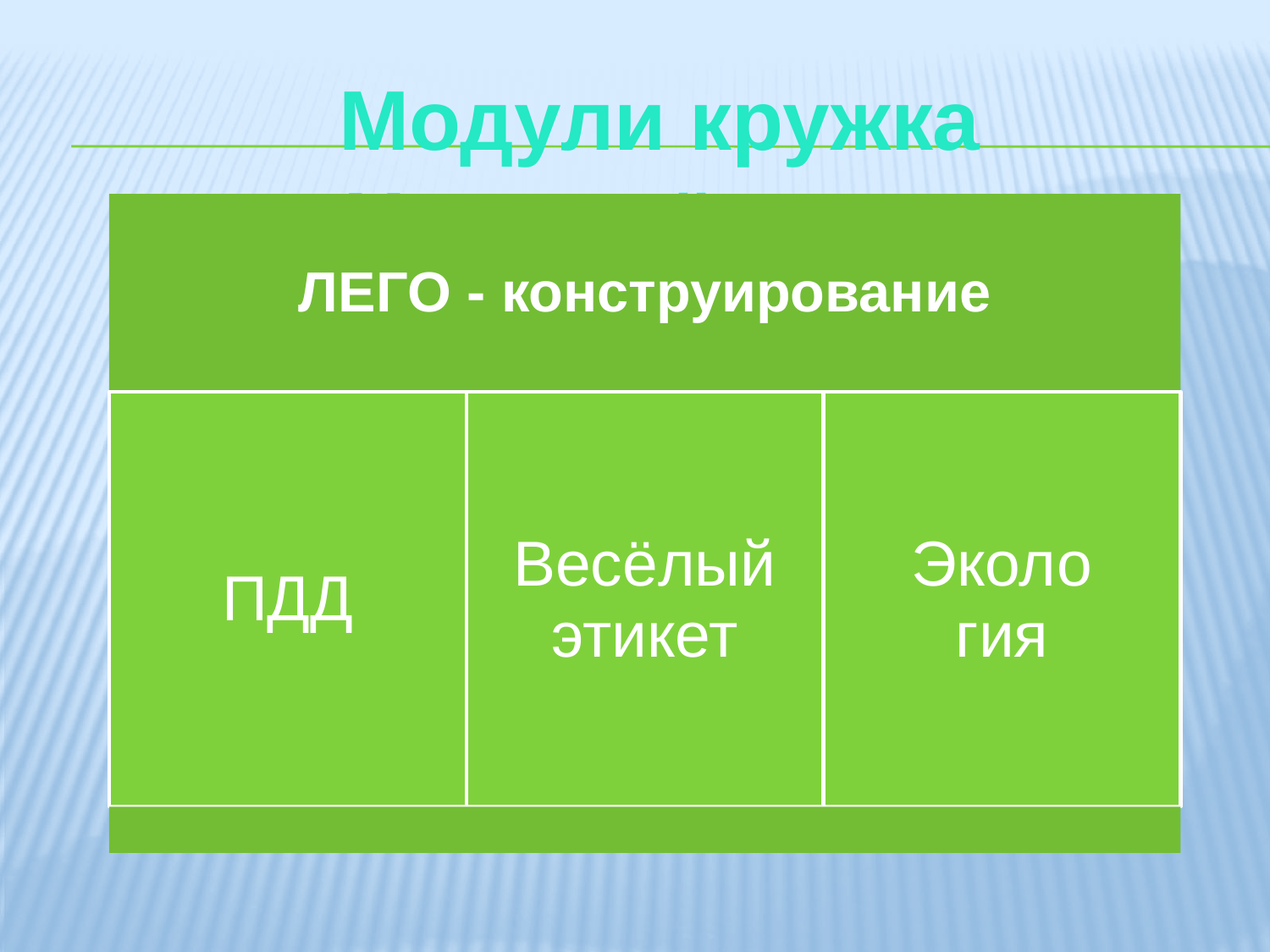

Модули кружка
«Хочу всё знать»
#
ЛЕГО - конструирование
ПДД
Весёлый этикет
Эколо
гия